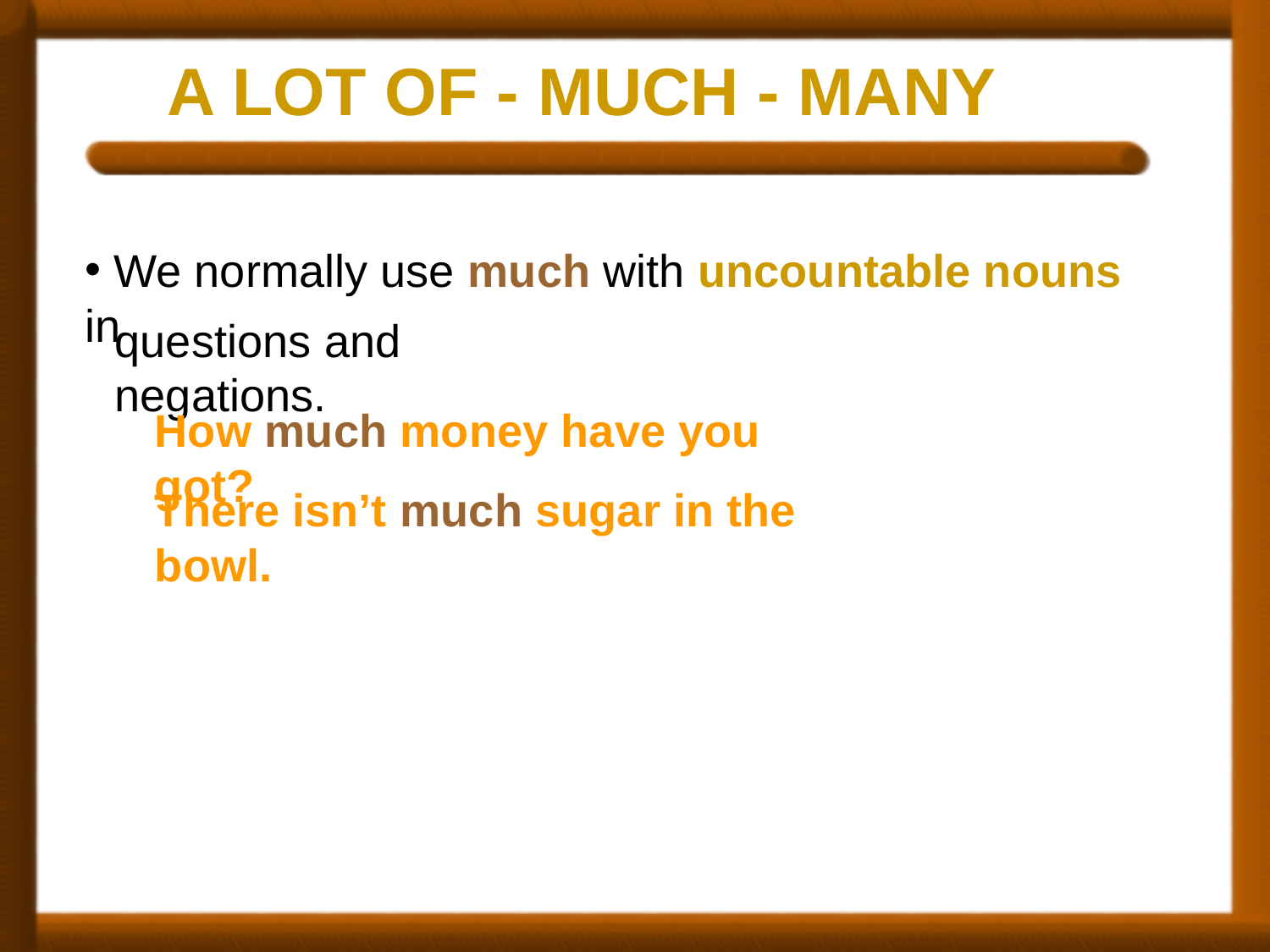

A LOT OF - MUCH - MANY
 We normally use much with uncountable nouns in
questions and negations.
How much money have you got?
There isn’t much sugar in the bowl.